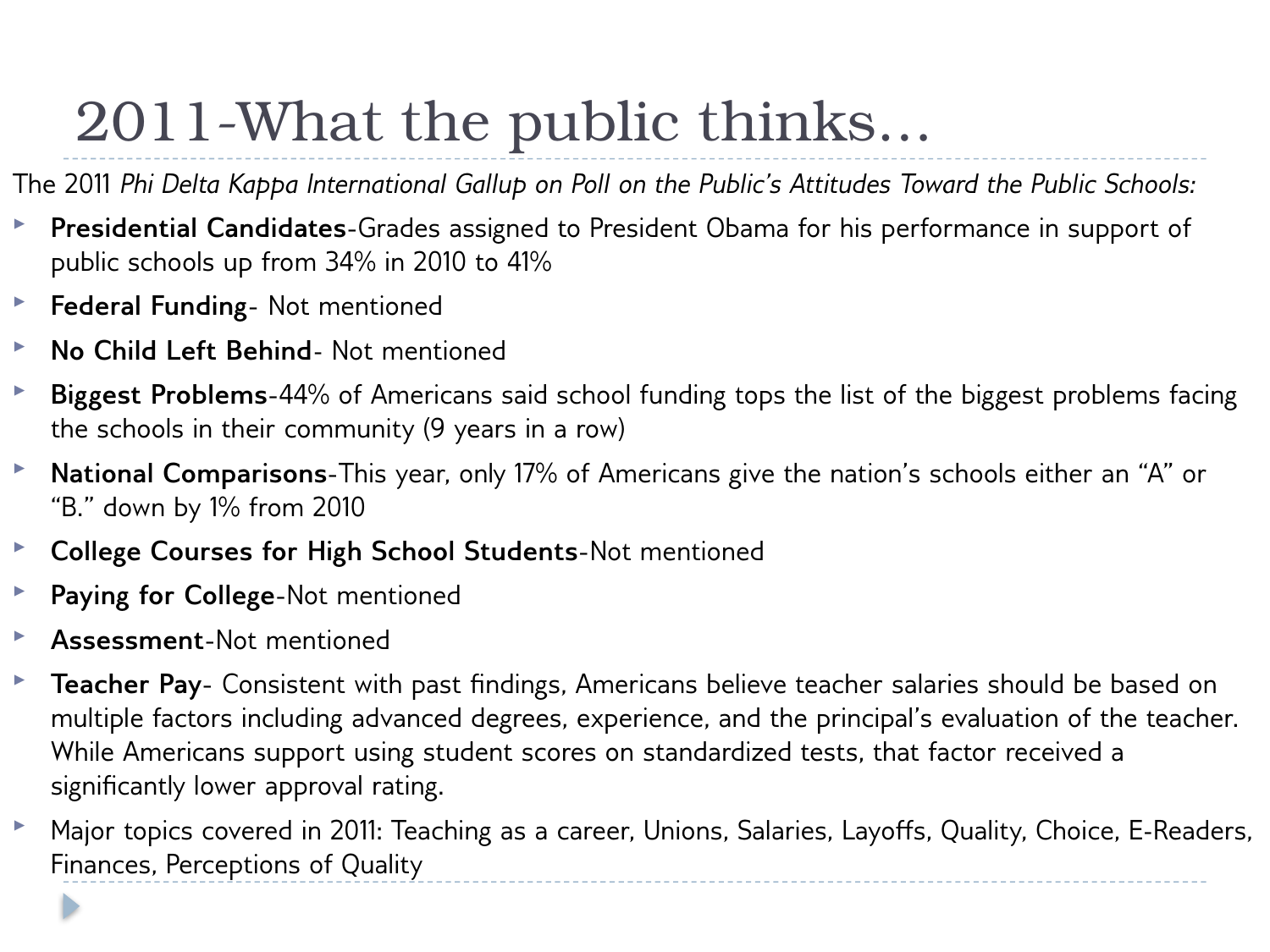

# 2011-What the public thinks…
The 2011 Phi Delta Kappa International Gallup on Poll on the Public’s Attitudes Toward the Public Schools:
Presidential Candidates-Grades assigned to President Obama for his performance in support of public schools up from 34% in 2010 to 41%
Federal Funding- Not mentioned
No Child Left Behind- Not mentioned
Biggest Problems-44% of Americans said school funding tops the list of the biggest problems facing the schools in their community (9 years in a row)
National Comparisons-This year, only 17% of Americans give the nation’s schools either an “A” or “B.” down by 1% from 2010
College Courses for High School Students-Not mentioned
Paying for College-Not mentioned
Assessment-Not mentioned
Teacher Pay- Consistent with past findings, Americans believe teacher salaries should be based on multiple factors including advanced degrees, experience, and the principal’s evaluation of the teacher. While Americans support using student scores on standardized tests, that factor received a significantly lower approval rating.
Major topics covered in 2011: Teaching as a career, Unions, Salaries, Layoffs, Quality, Choice, E-Readers, Finances, Perceptions of Quality